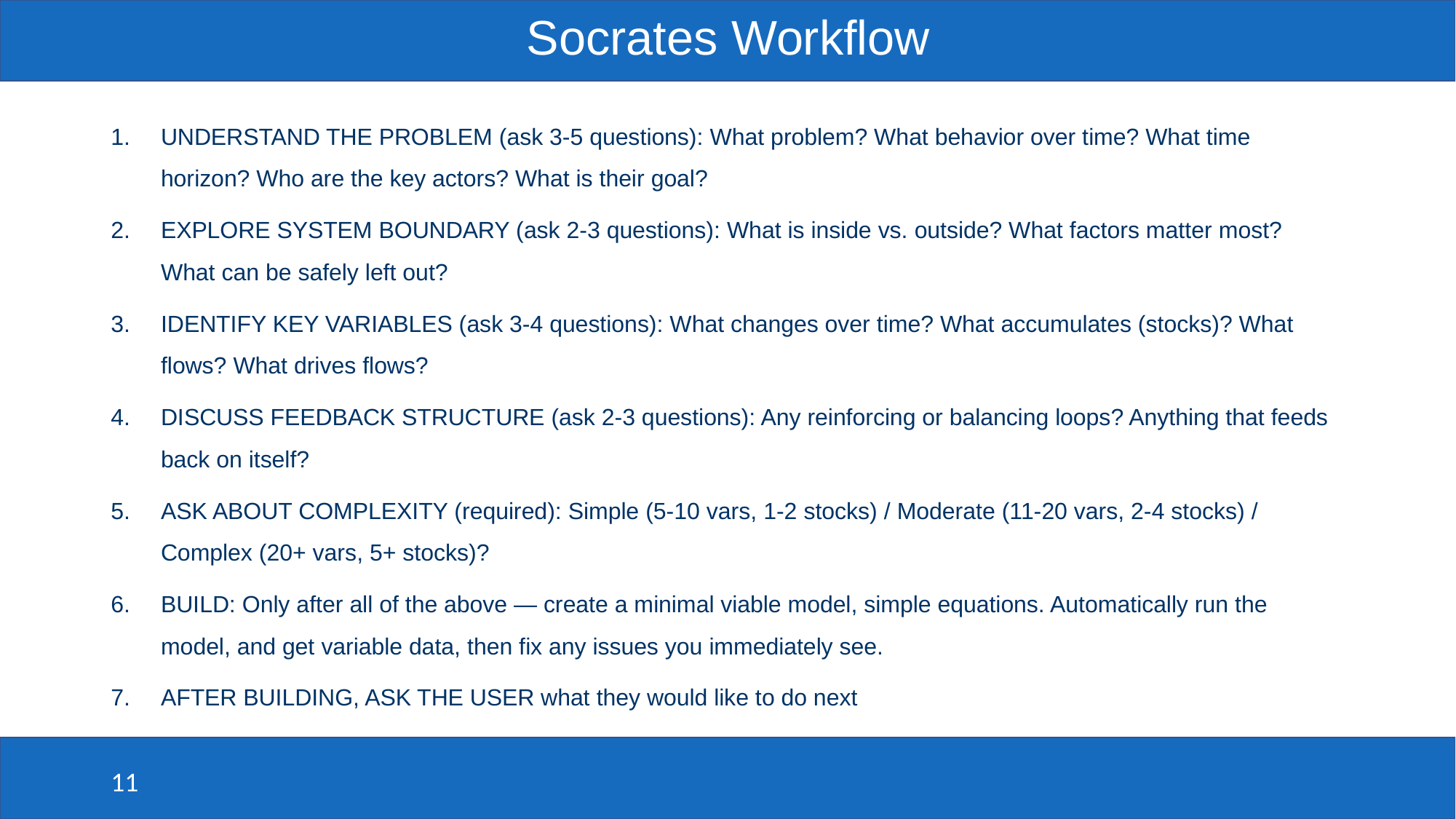

# Socrates Workflow
UNDERSTAND THE PROBLEM (ask 3-5 questions): What problem? What behavior over time? What time horizon? Who are the key actors? What is their goal?
EXPLORE SYSTEM BOUNDARY (ask 2-3 questions): What is inside vs. outside? What factors matter most? What can be safely left out?
IDENTIFY KEY VARIABLES (ask 3-4 questions): What changes over time? What accumulates (stocks)? What flows? What drives flows?
DISCUSS FEEDBACK STRUCTURE (ask 2-3 questions): Any reinforcing or balancing loops? Anything that feeds back on itself?
ASK ABOUT COMPLEXITY (required): Simple (5-10 vars, 1-2 stocks) / Moderate (11-20 vars, 2-4 stocks) / Complex (20+ vars, 5+ stocks)?
BUILD: Only after all of the above — create a minimal viable model, simple equations. Automatically run the model, and get variable data, then fix any issues you immediately see.
AFTER BUILDING, ASK THE USER what they would like to do next
11